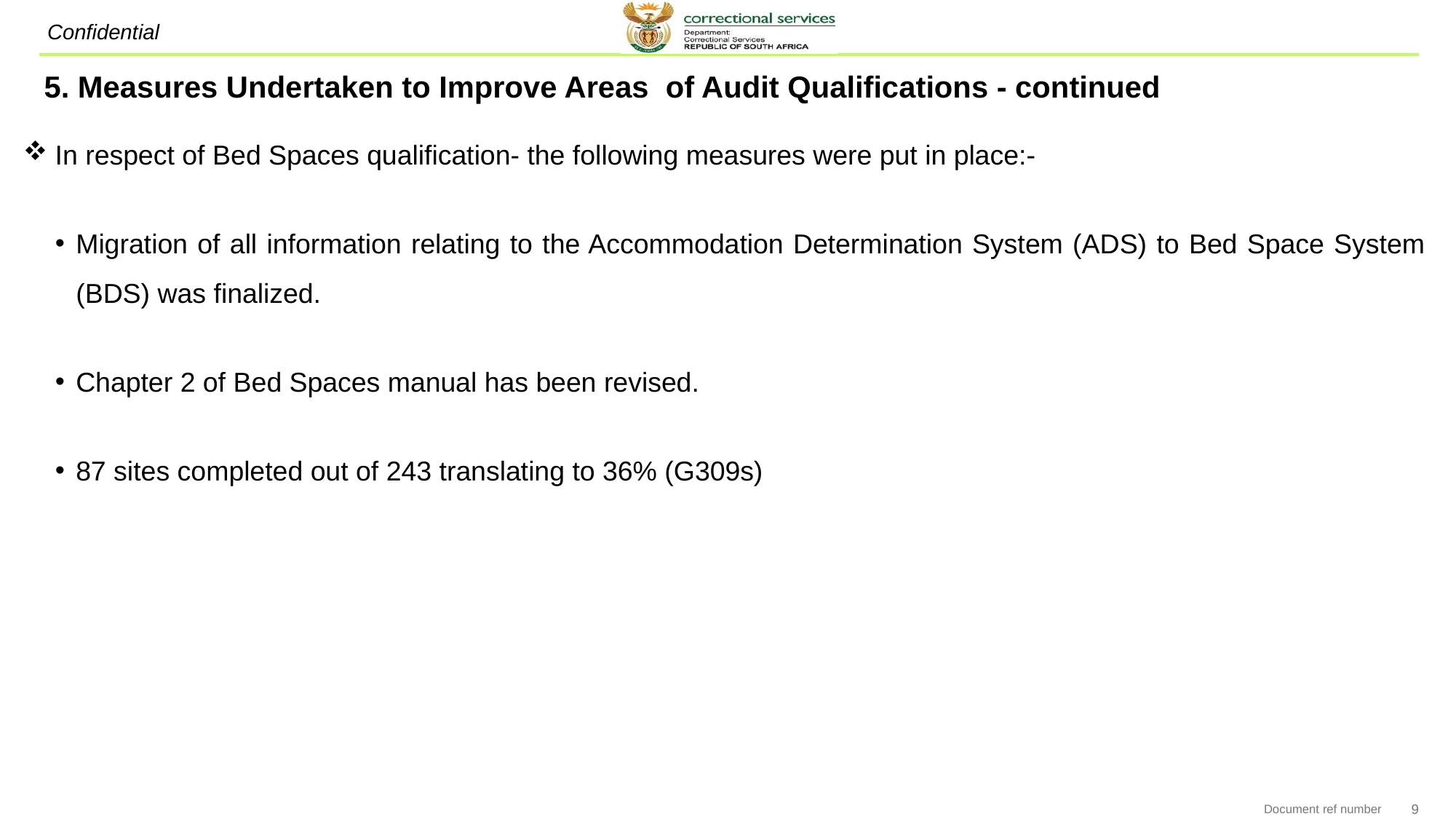

# 5. Measures Undertaken to Improve Areas  of Audit Qualifications - continued
In respect of Bed Spaces qualification- the following measures were put in place:-
Migration of all information relating to the Accommodation Determination System (ADS) to Bed Space System (BDS) was finalized.
Chapter 2 of Bed Spaces manual has been revised.
87 sites completed out of 243 translating to 36% (G309s)